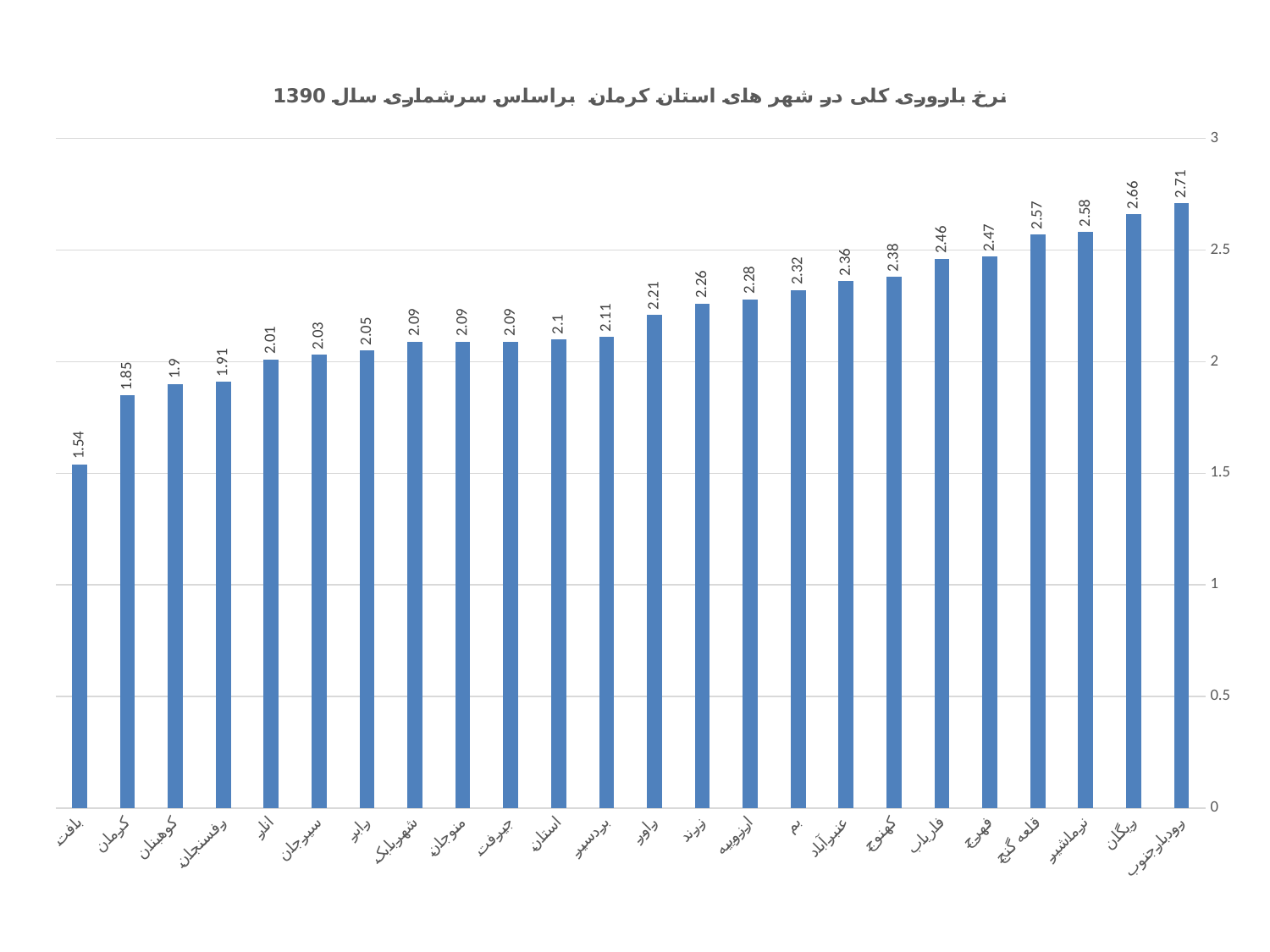

### Chart: نرخ باروری کلی در شهر های استان کرمان  براساس سرشماری سال 1390

| Category |  |
|---|---|
| رودبارجنوب | 2.71 |
| ریگان | 2.66 |
| نرماشیر | 2.58 |
| قلعه گنج | 2.57 |
| فهرج | 2.47 |
| فاریاب | 2.46 |
| کهنوج | 2.38 |
| عنبرآباد | 2.36 |
| بم | 2.319999999999998 |
| ارزوییه | 2.28 |
| زرند | 2.26 |
| راور | 2.21 |
| بردسیر | 2.11 |
| استان | 2.1 |
| جیرفت | 2.09 |
| منوجان | 2.09 |
| شهربابک | 2.09 |
| رابر | 2.05 |
| سیرجان | 2.03 |
| انار | 2.01 |
| رفسنجان | 1.91 |
| کوهبنان | 1.9 |
| کرمان | 1.85 |
| بافت | 1.54 |